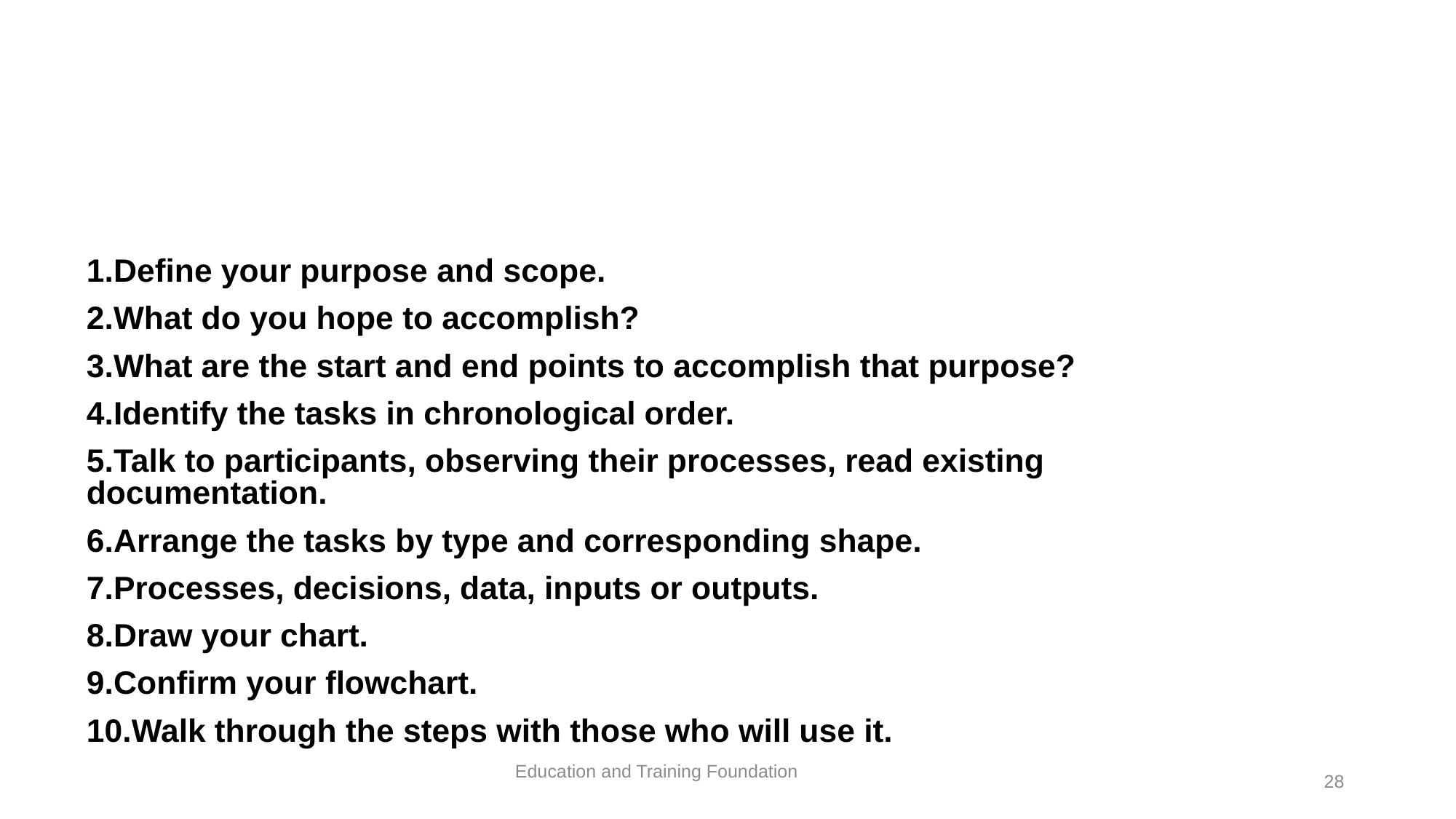

Topic: Integrity
Task: What is a flow chart?

How to plan and draw a basic flowchart

Define your purpose and scope.
What do you hope to accomplish?
What are the start and end points to accomplish that purpose?
Identify the tasks in chronological order.
Talk to participants, observing their processes, read existing documentation.
Arrange the tasks by type and corresponding shape.
Processes, decisions, data, inputs or outputs.
Draw your chart.
Confirm your flowchart.
Walk through the steps with those who will use it.
Education and Training Foundation
28